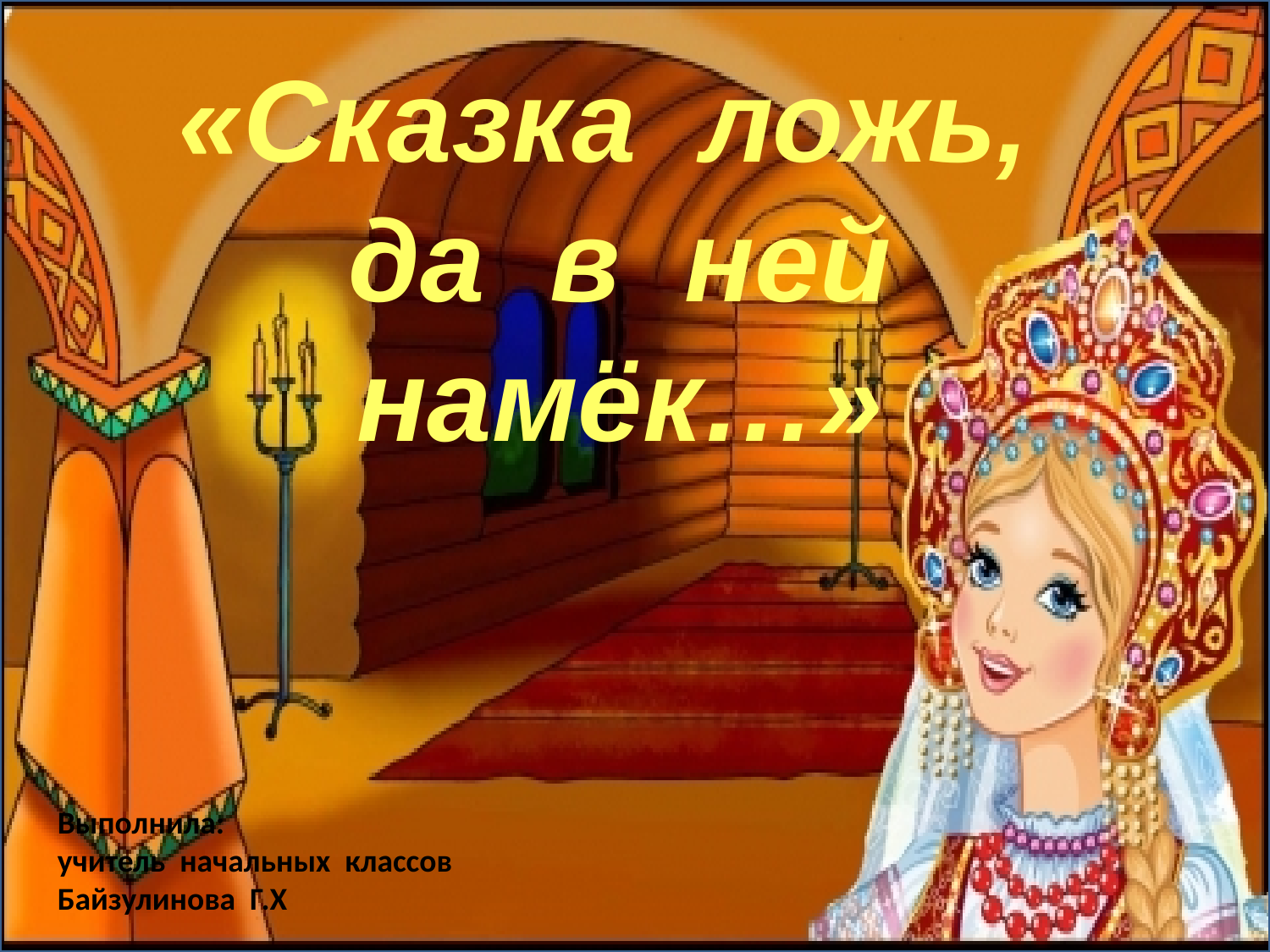

«Сказка  ложь,
 да  в  ней  намёк…»
Выполнила:
учитель  начальных  классов
Байзулинова  Г.Х